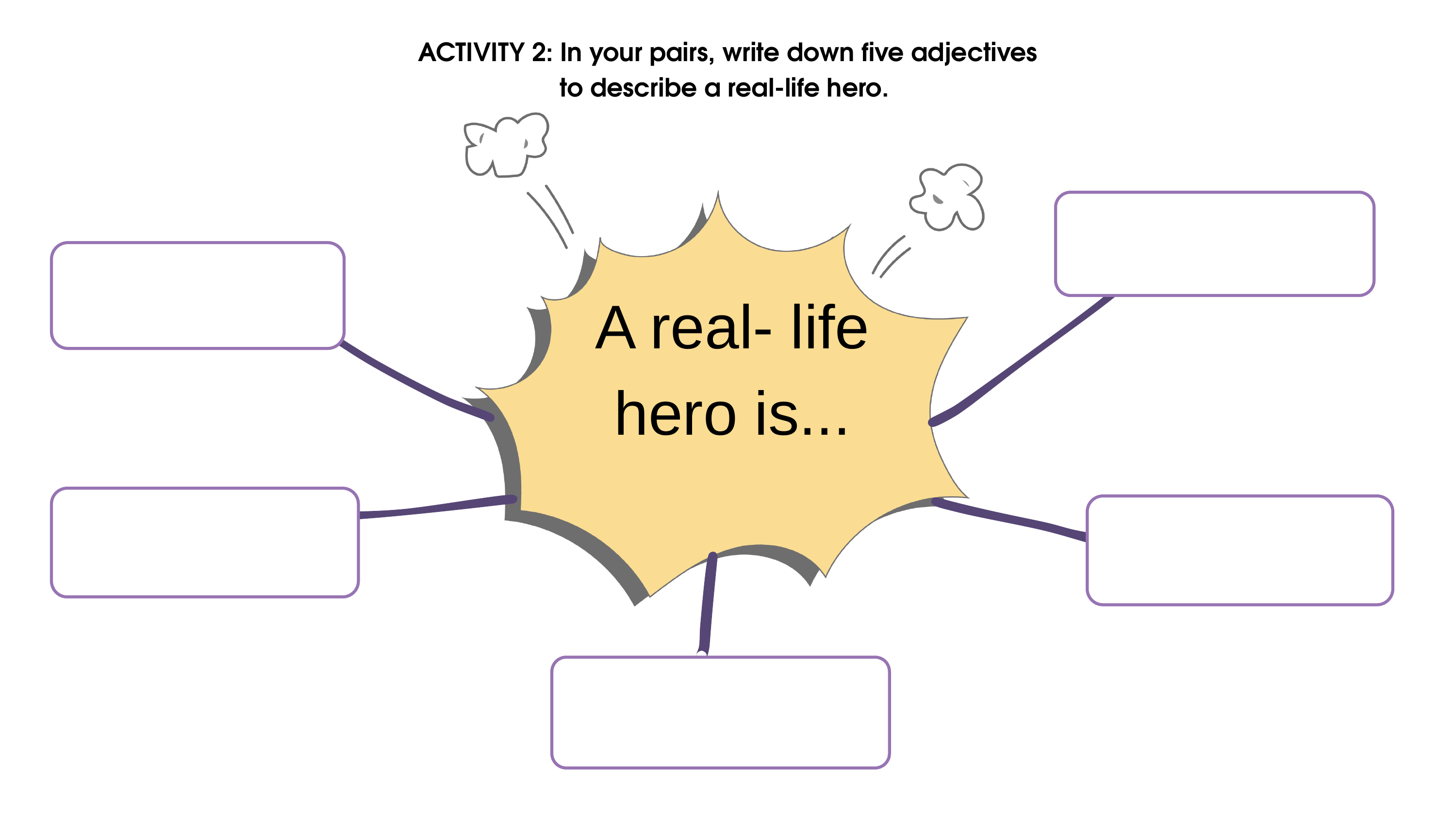

ACTIVITY 2: In your pairs, write down five adjectives to describe a real-life hero.

A real- life hero is...